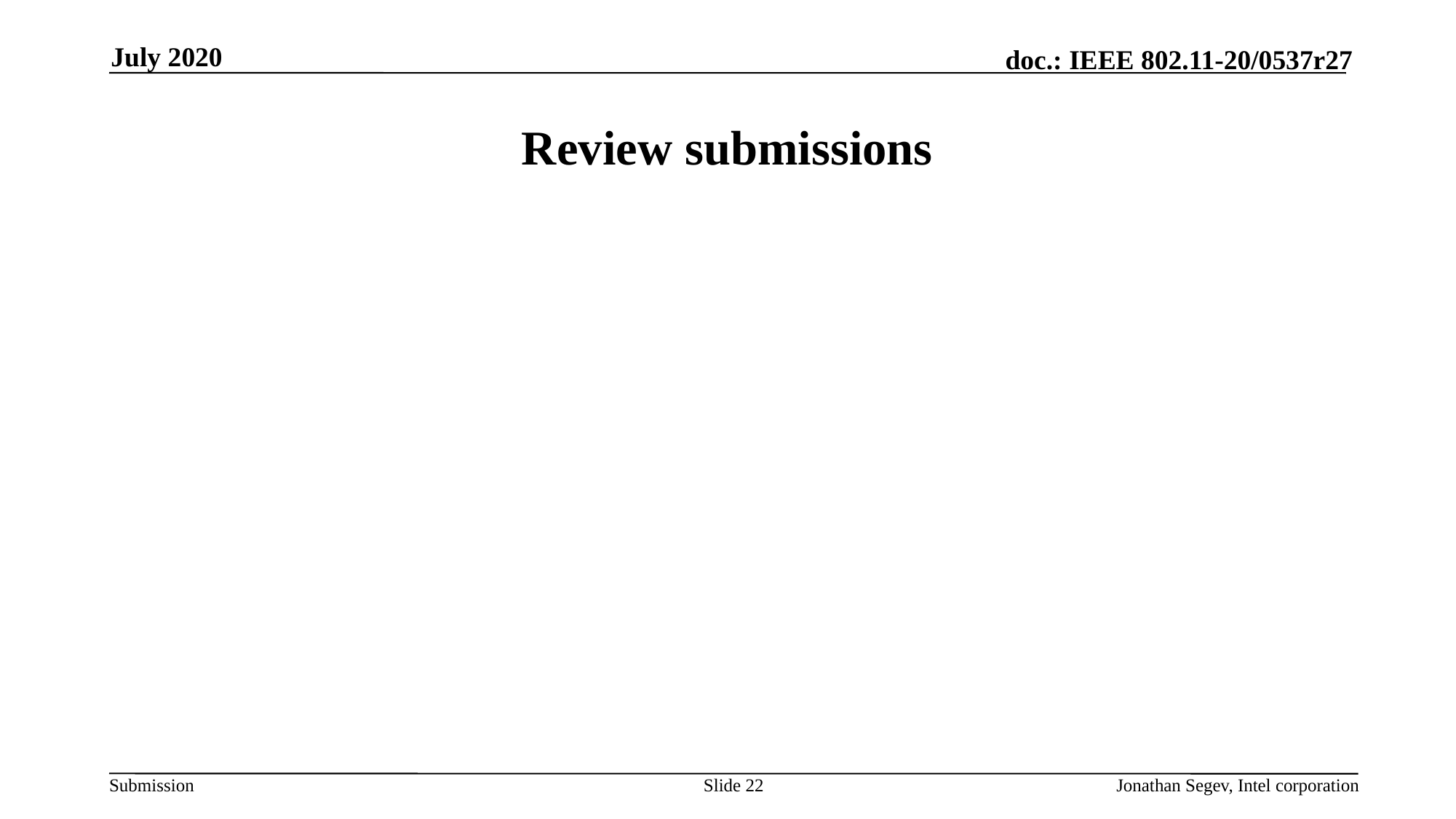

July 2020
# Review submissions

Slide 22
Jonathan Segev, Intel corporation